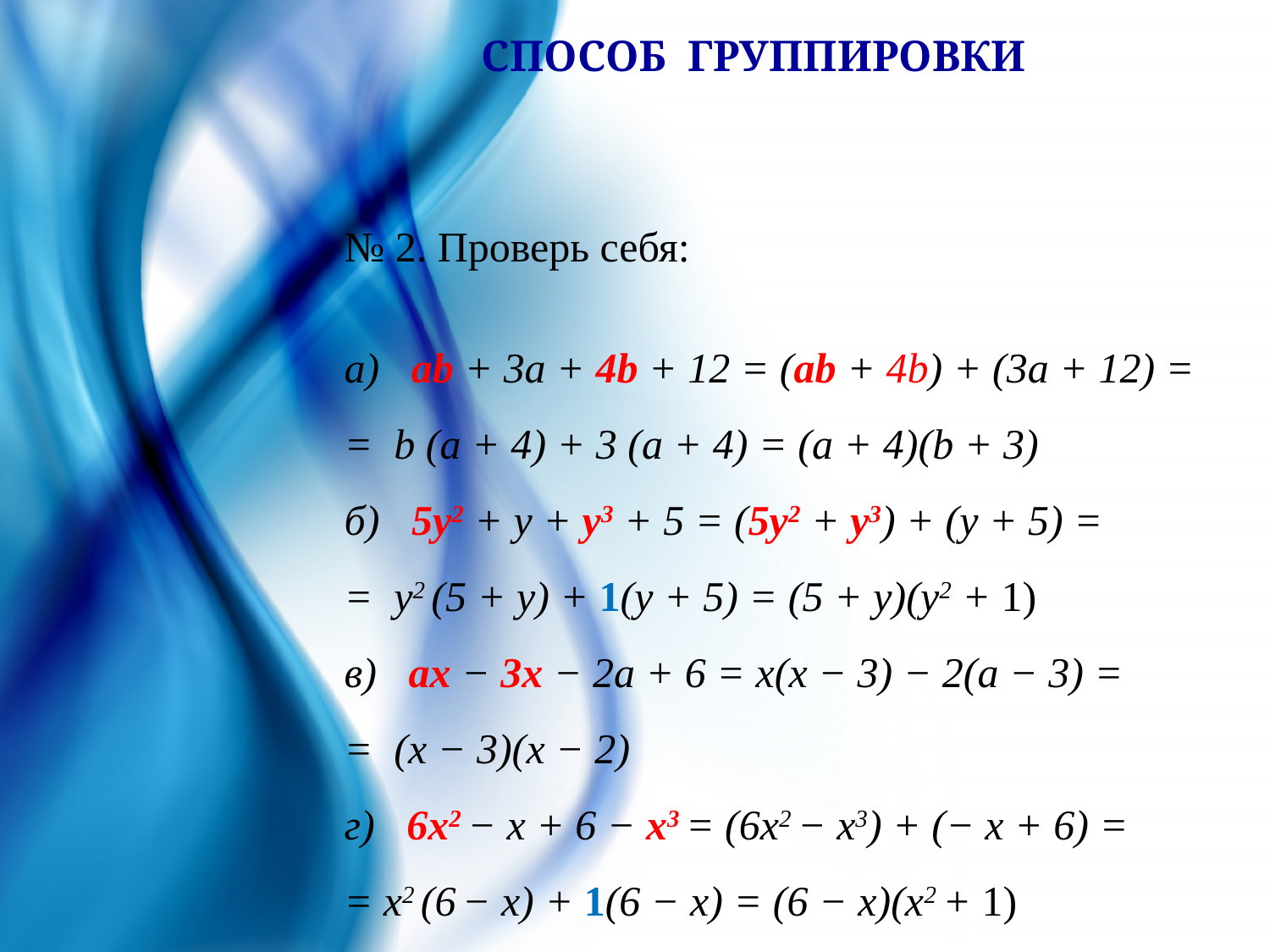

СПОСОБ  ГРУППИРОВКИ
№ 2. Проверь себя:

а)   ab + 3a + 4b + 12 = (ab + 4b) + (3a + 12) =
=  b (a + 4) + 3 (a + 4) = (a + 4)(b + 3)
б)   5у2 + у + у3 + 5 = (5у2 + у3) + (у + 5) =
=  у2 (5 + у) + 1(у + 5) = (5 + у)(у2 + 1)
в)   ах − 3х − 2а + 6 = х(х − 3) − 2(а − 3) =
=  (х − 3)(х − 2)
г)   6х2 − х + 6 − х3 = (6х2 − х3) + (− х + 6) =
= х2 (6 − х) + 1(6 − х) = (6 − х)(х2 + 1)